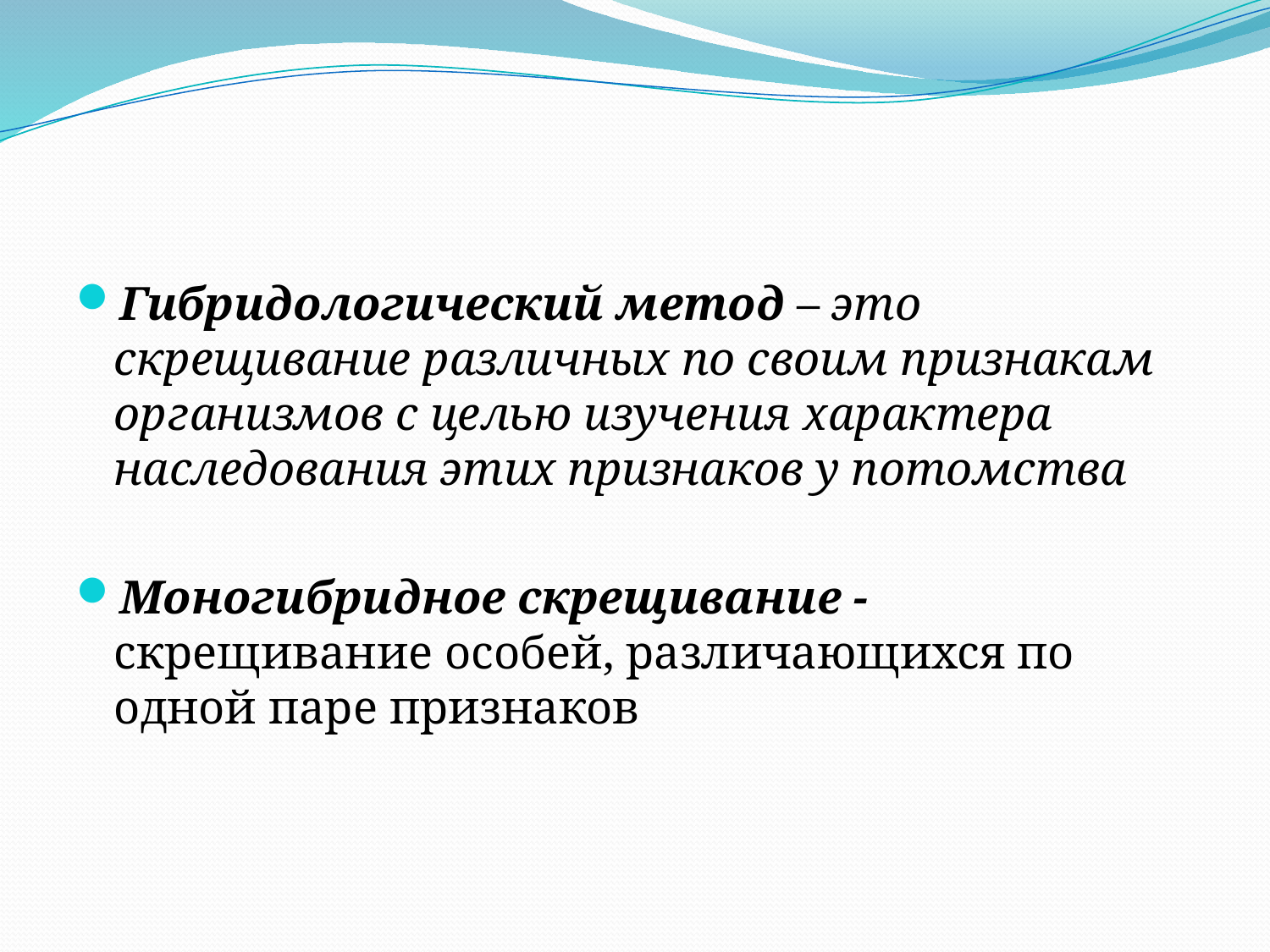

#
Гибридологический метод – это скрещивание различных по своим признакам организмов с целью изучения характера наследования этих признаков у потомства

Моногибридное скрещивание - скрещивание особей, различающихся по одной паре признаков